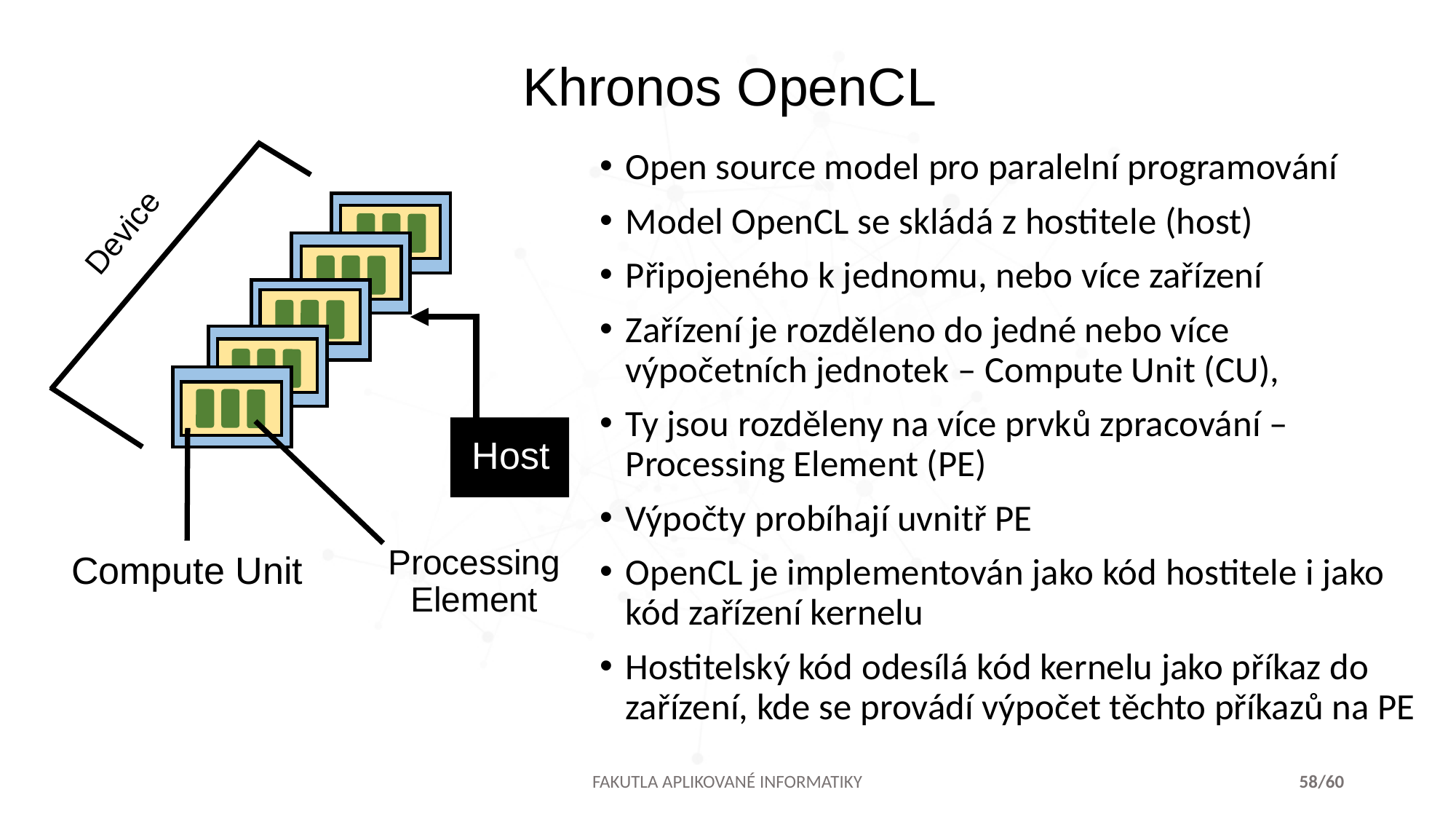

Khronos OpenCL
Open source model pro paralelní programování
Model OpenCL se skládá z hostitele (host)
Připojeného k jednomu, nebo více zařízení
Zařízení je rozděleno do jedné nebo více výpočetních jednotek – Compute Unit (CU),
Ty jsou rozděleny na více prvků zpracování – Processing Element (PE)
Výpočty probíhají uvnitř PE
OpenCL je implementován jako kód hostitele i jako kód zařízení kernelu
Hostitelský kód odesílá kód kernelu jako příkaz do zařízení, kde se provádí výpočet těchto příkazů na PE

Device

Host
Compute Unit
Processing Element
FAKUTLA APLIKOVANÉ INFORMATIKY
58/60